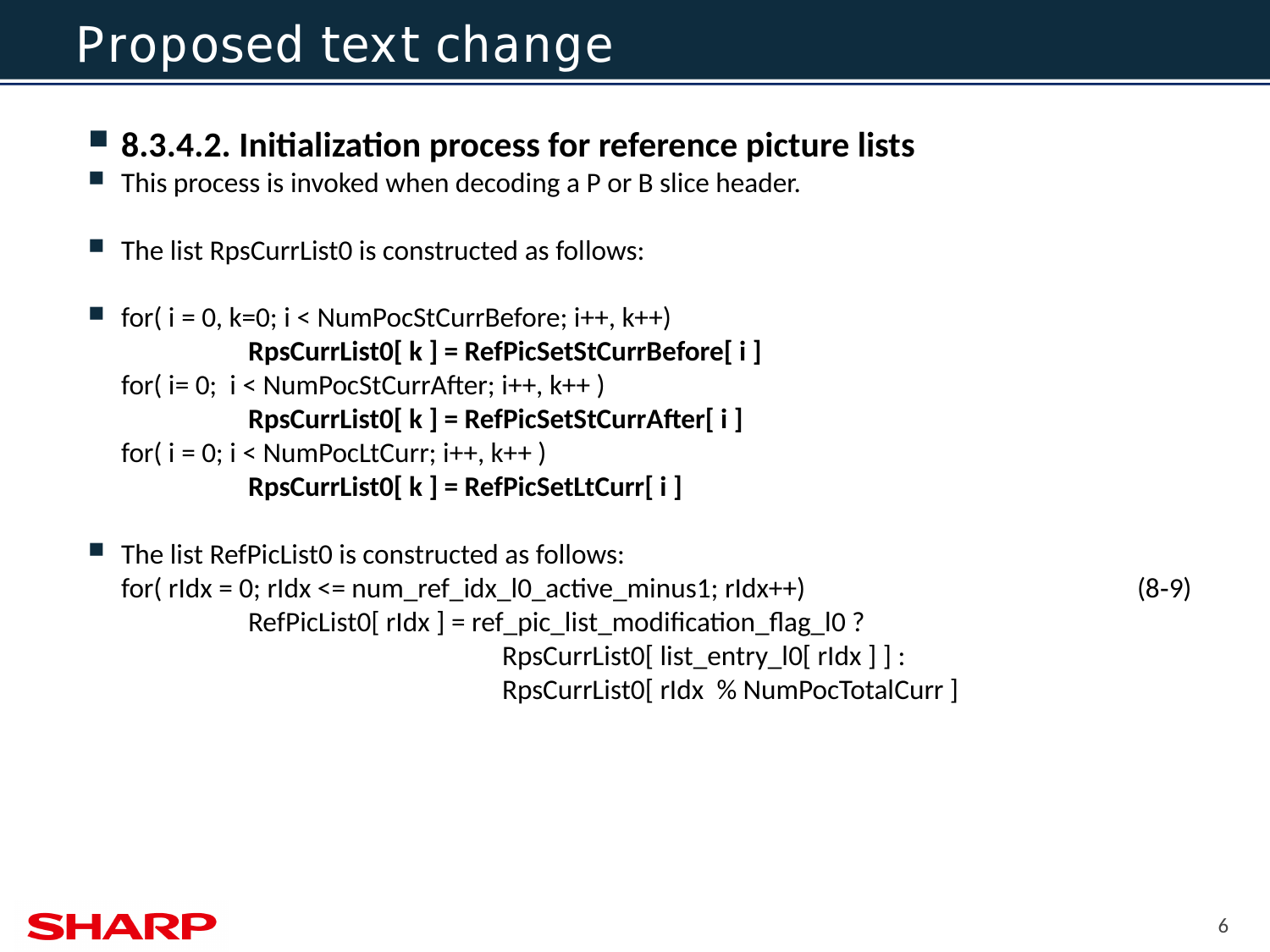

# Proposed text change
8.3.4.2. Initialization process for reference picture lists
This process is invoked when decoding a P or B slice header.

The list RpsCurrList0 is constructed as follows:

for( i = 0, k=0; i < NumPocStCurrBefore; i++, k++)
	RpsCurrList0[ k ] = RefPicSetStCurrBefore[ i ]
for( i= 0;  i < NumPocStCurrAfter; i++, k++ )
	RpsCurrList0[ k ] = RefPicSetStCurrAfter[ i ]
for( i = 0; i < NumPocLtCurr; i++, k++ )
	RpsCurrList0[ k ] = RefPicSetLtCurr[ i ]
The list RefPicList0 is constructed as follows:
	for( rIdx = 0; rIdx <= num_ref_idx_l0_active_minus1; rIdx++)			(8‑9)
	RefPicList0[ rIdx ] = ref_pic_list_modification_flag_l0 ?
			RpsCurrList0[ list_entry_l0[ rIdx ] ] :
			RpsCurrList0[ rIdx  % NumPocTotalCurr ]
6